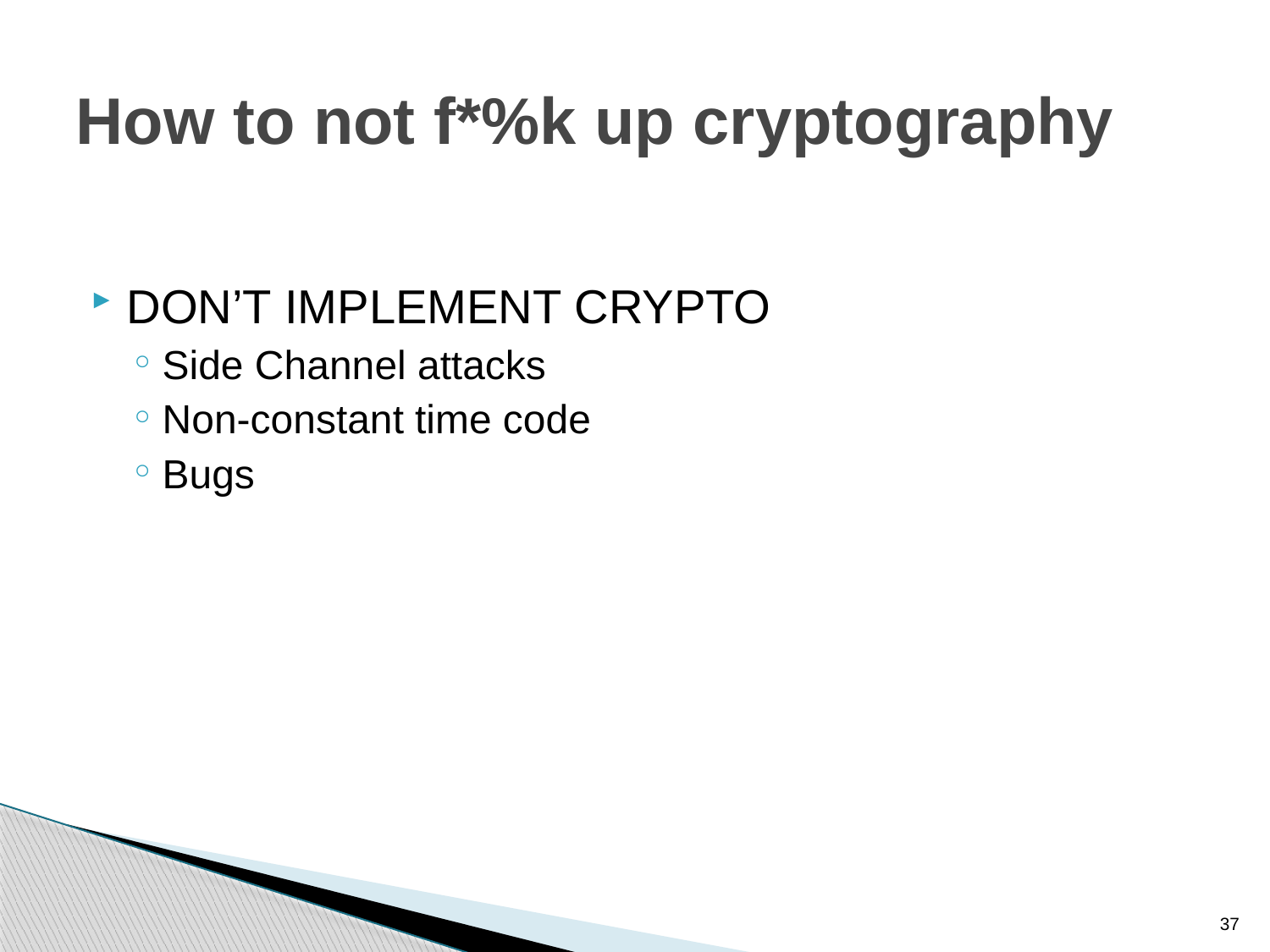

# How to not f*%k up cryptography

DON’T IMPLEMENT CRYPTO
Side Channel attacks
Non-constant time code
Bugs

37